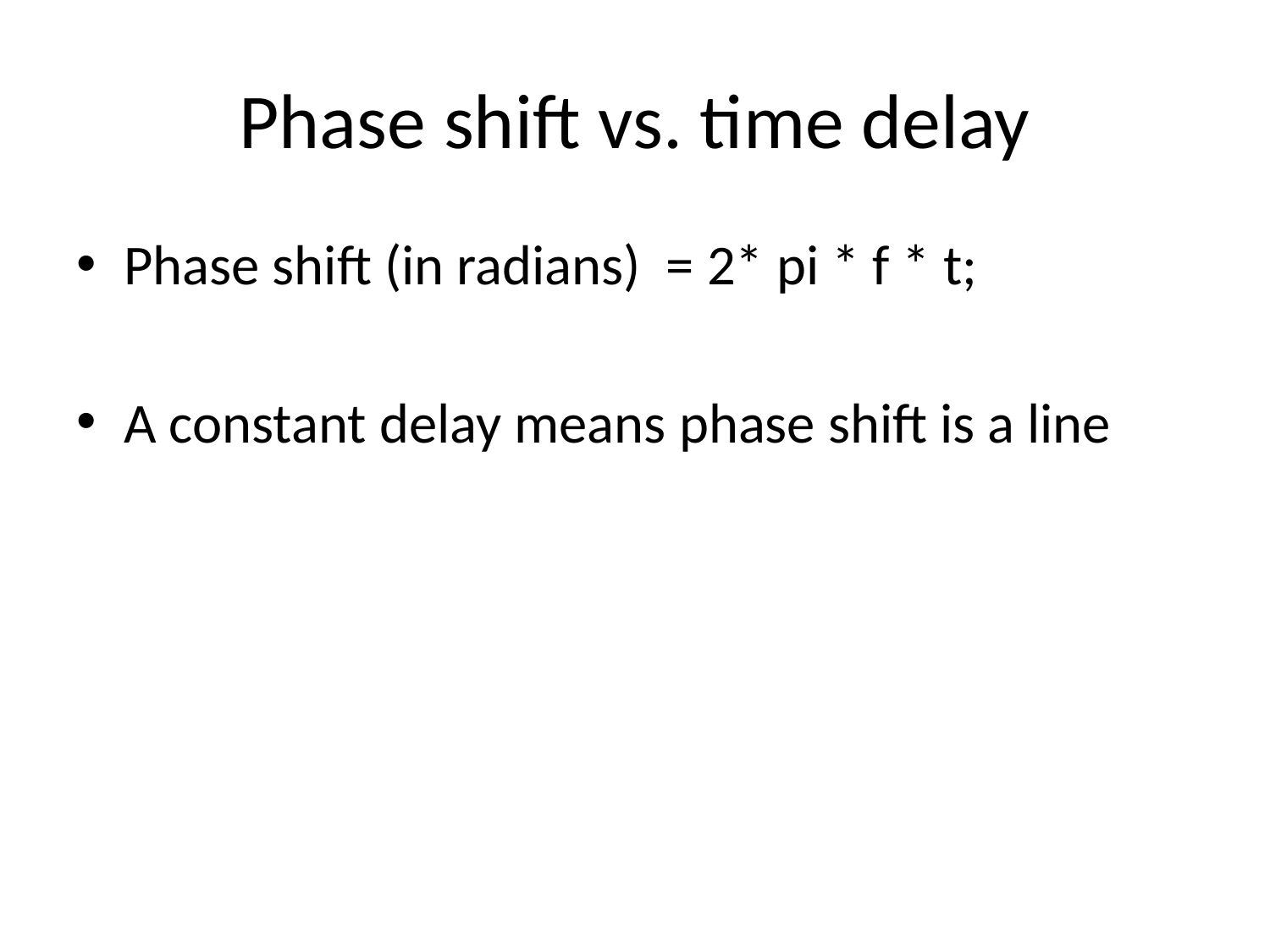

# Phase shift vs. time delay
Phase shift (in radians)  = 2* pi * f * t;

A constant delay means phase shift is a line